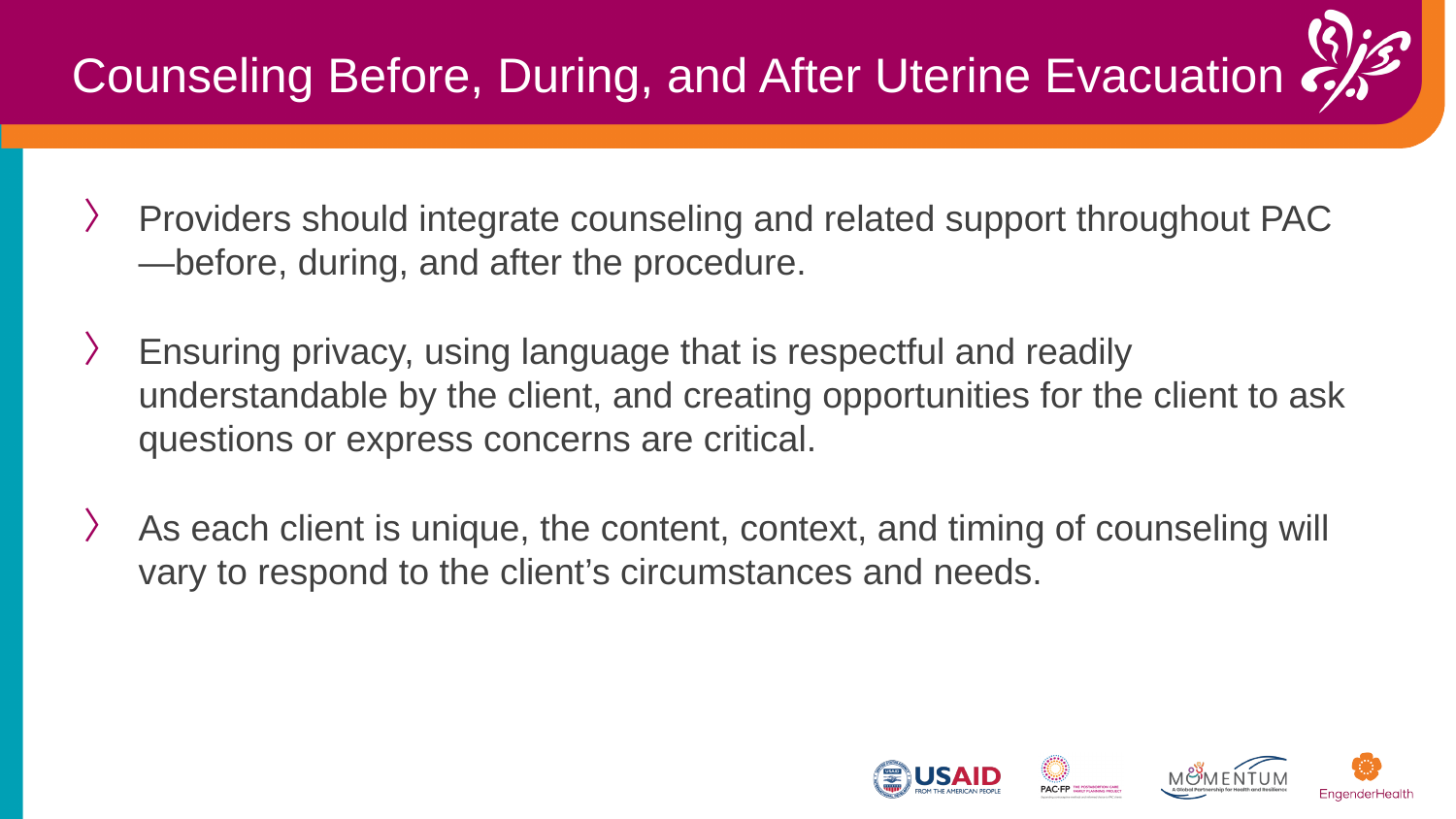

Counseling Before, During, and After Uterine Evacuation
Providers should integrate counseling and related support throughout PAC—before, during, and after the procedure.
Ensuring privacy, using language that is respectful and readily understandable by the client, and creating opportunities for the client to ask questions or express concerns are critical.
As each client is unique, the content, context, and timing of counseling will vary to respond to the client’s circumstances and needs.